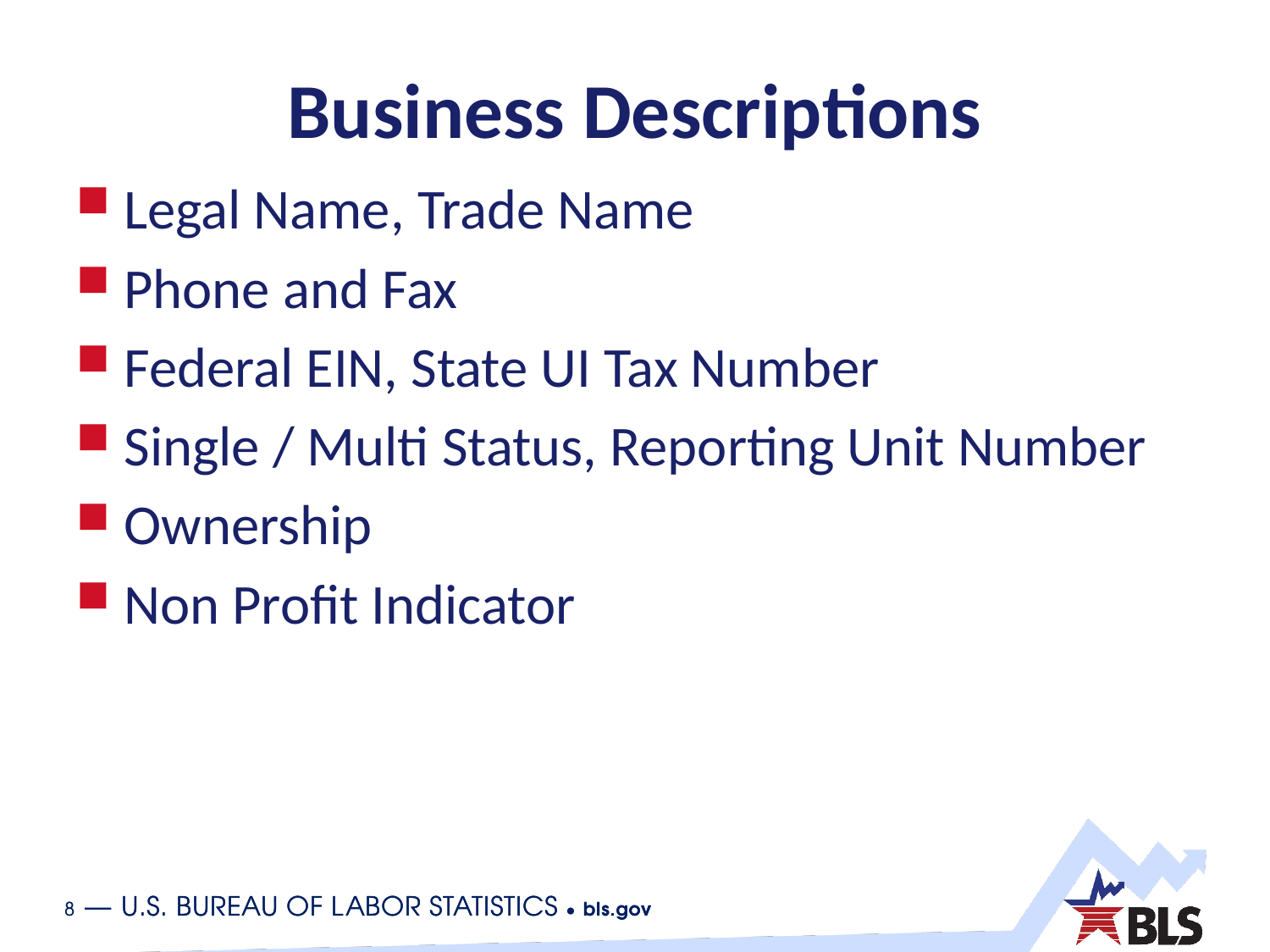

# Business Descriptions
Legal Name, Trade Name
Phone and Fax
Federal EIN, State UI Tax Number
Single / Multi Status, Reporting Unit Number
Ownership
Non Profit Indicator